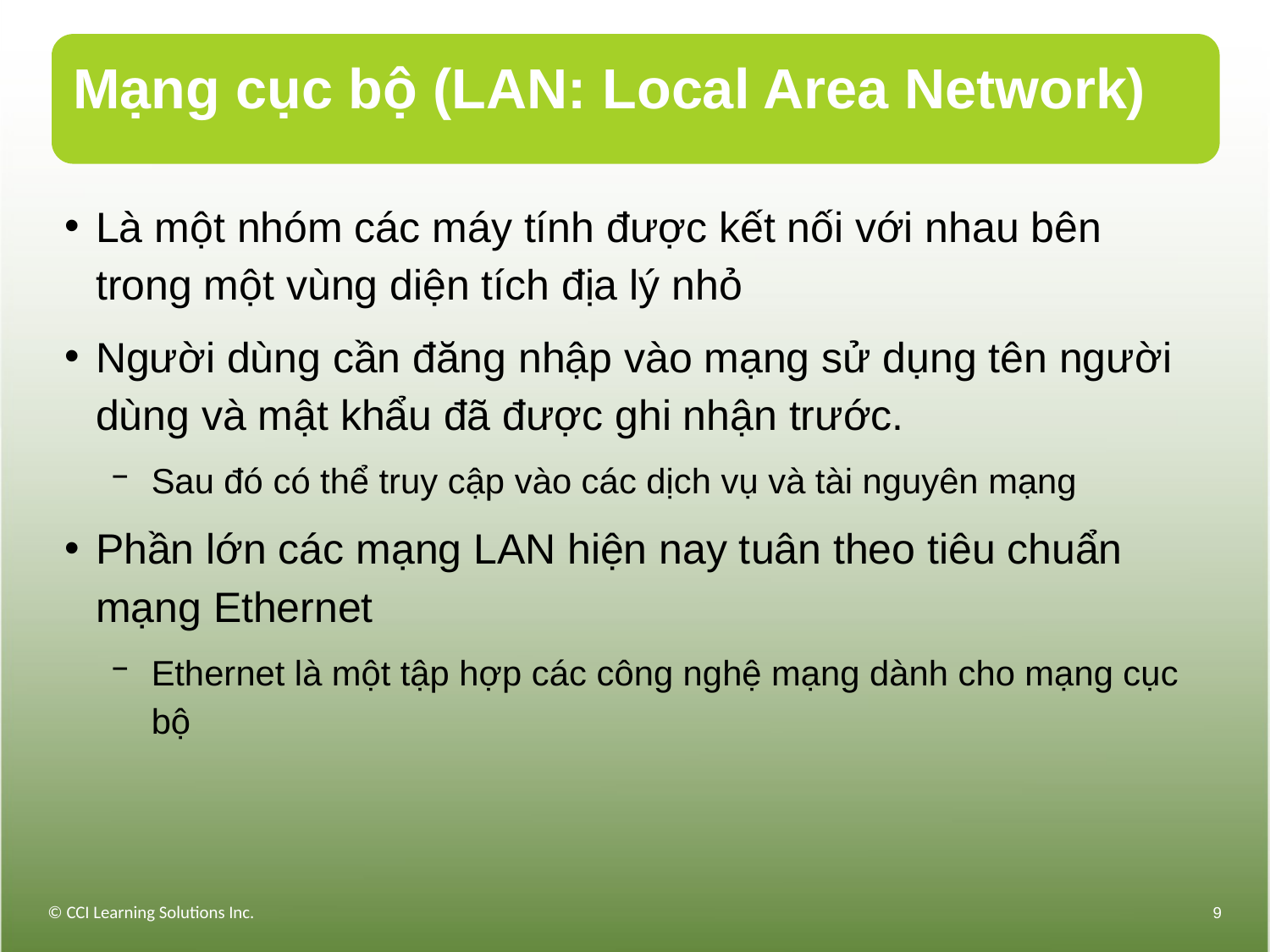

# Mạng cục bộ (LAN: Local Area Network)
Là một nhóm các máy tính được kết nối với nhau bên trong một vùng diện tích địa lý nhỏ
Người dùng cần đăng nhập vào mạng sử dụng tên người dùng và mật khẩu đã được ghi nhận trước.
Sau đó có thể truy cập vào các dịch vụ và tài nguyên mạng
Phần lớn các mạng LAN hiện nay tuân theo tiêu chuẩn mạng Ethernet
Ethernet là một tập hợp các công nghệ mạng dành cho mạng cục bộ

© CCI Learning Solutions Inc.
9